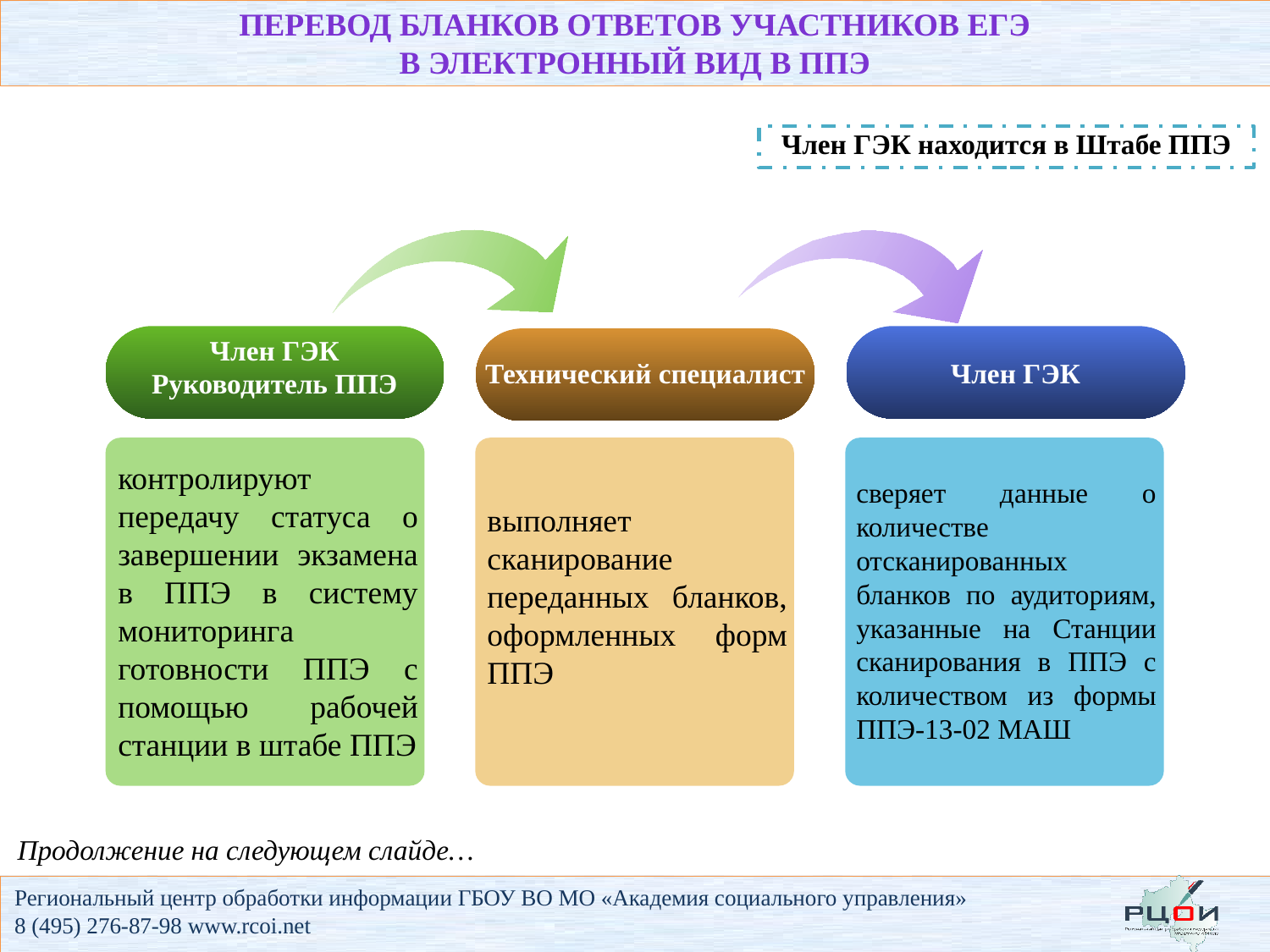

Перевод бланков ответов участников ЕГЭ
в электронный вид в ППЭ
Член ГЭК находится в Штабе ППЭ

Член ГЭК
Руководитель ППЭ

Технический специалист
Член ГЭК

контролируют передачу статуса о завершении экзамена в ППЭ в систему мониторинга готовности ППЭ с помощью рабочей станции в штабе ППЭ
сверяет данные о количестве отсканированных бланков по аудиториям, указанные на Станции сканирования в ППЭ с количеством из формы ППЭ-13-02 МАШ
выполняет сканирование переданных бланков, оформленных форм ППЭ
Продолжение на следующем слайде…